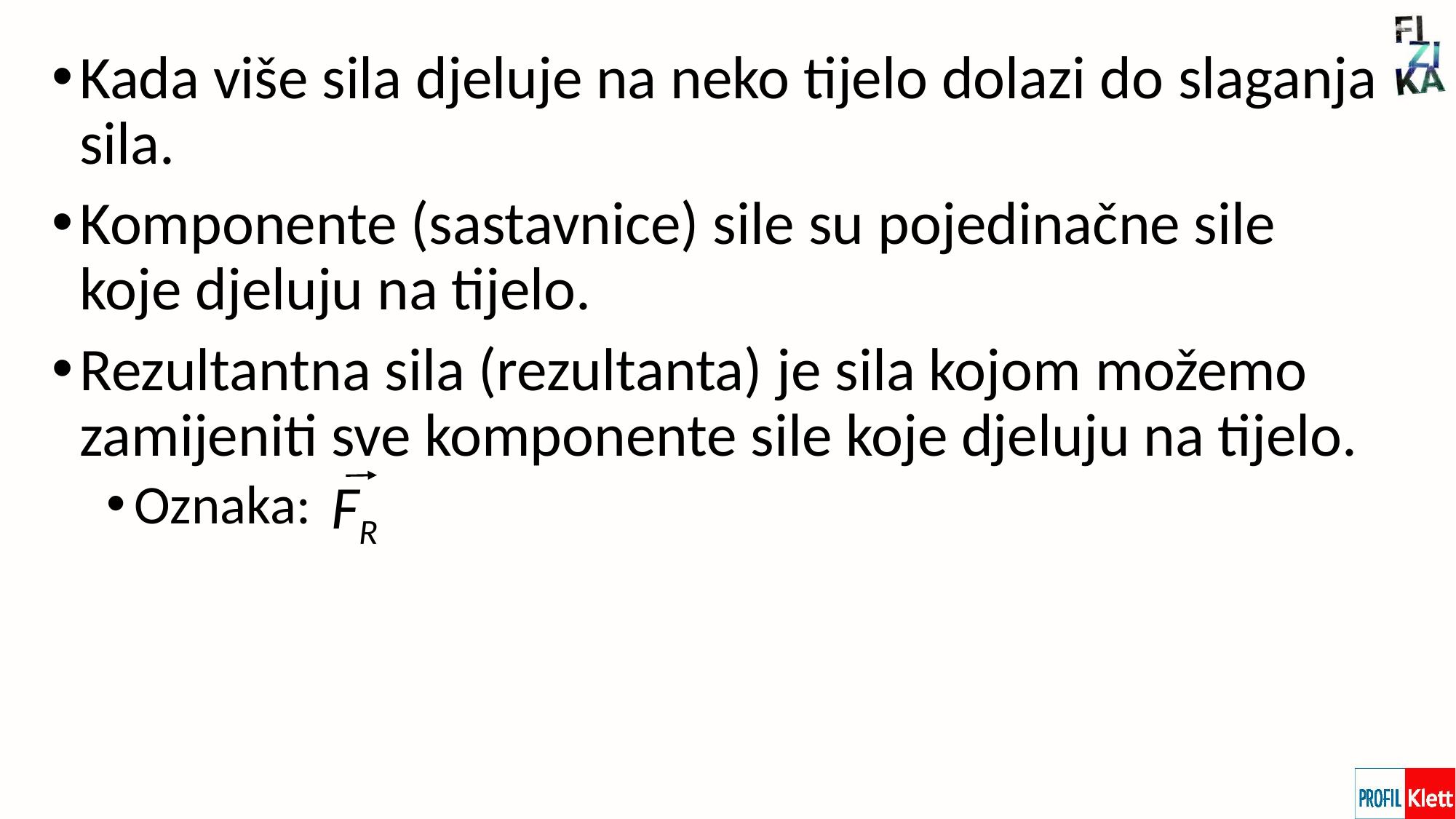

Kada više sila djeluje na neko tijelo dolazi do slaganja sila.
Komponente (sastavnice) sile su pojedinačne sile koje djeluju na tijelo.
Rezultantna sila (rezultanta) je sila kojom možemo zamijeniti sve komponente sile koje djeluju na tijelo.
Oznaka:
FR